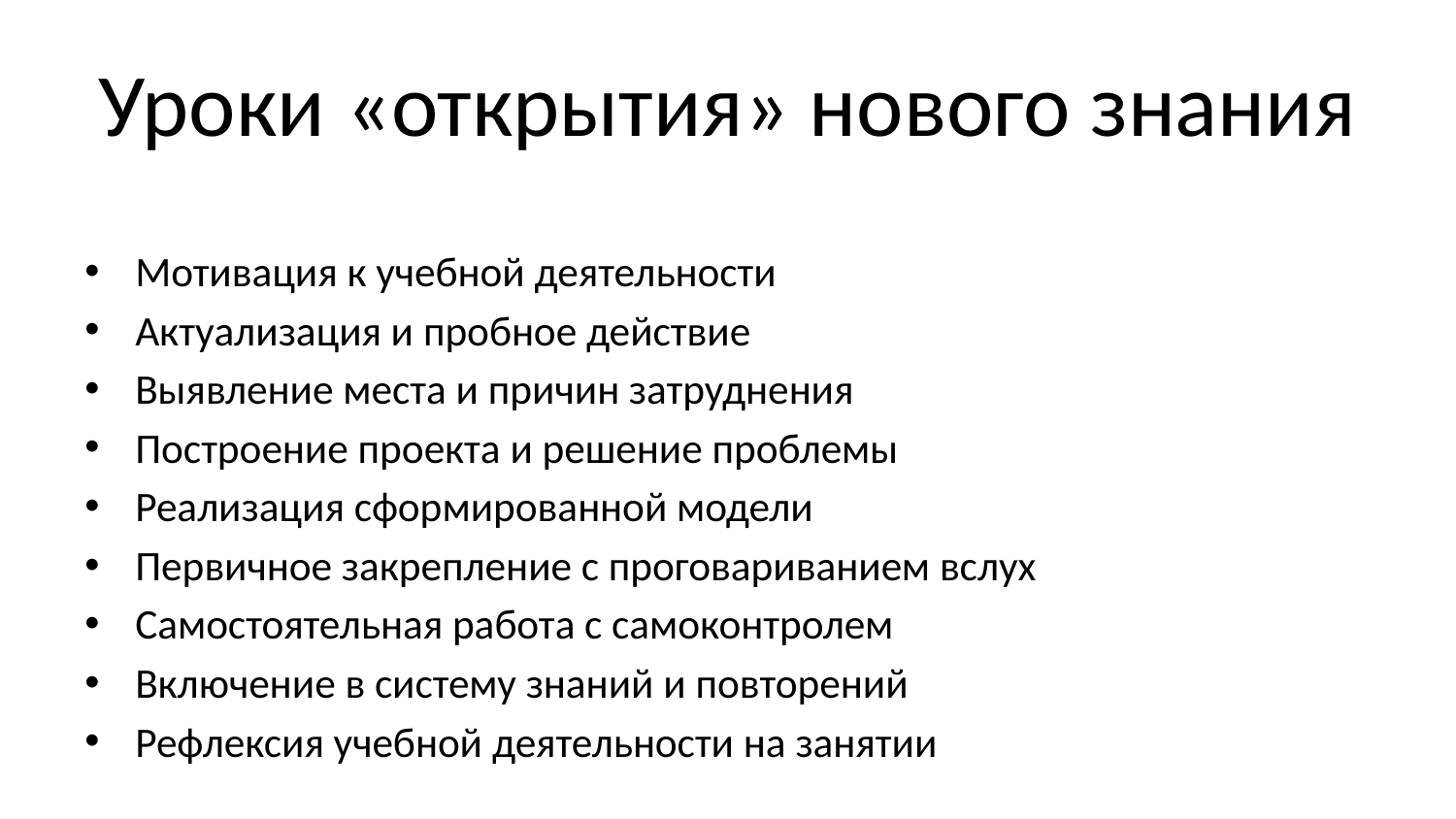

# Уроки «открытия» нового знания
Мотивация к учебной деятельности
Актуализация и пробное действие
Выявление места и причин затруднения
Построение проекта и решение проблемы
Реализация сформированной модели
Первичное закрепление с проговариванием вслух
Самостоятельная работа с самоконтролем
Включение в систему знаний и повторений
Рефлексия учебной деятельности на занятии